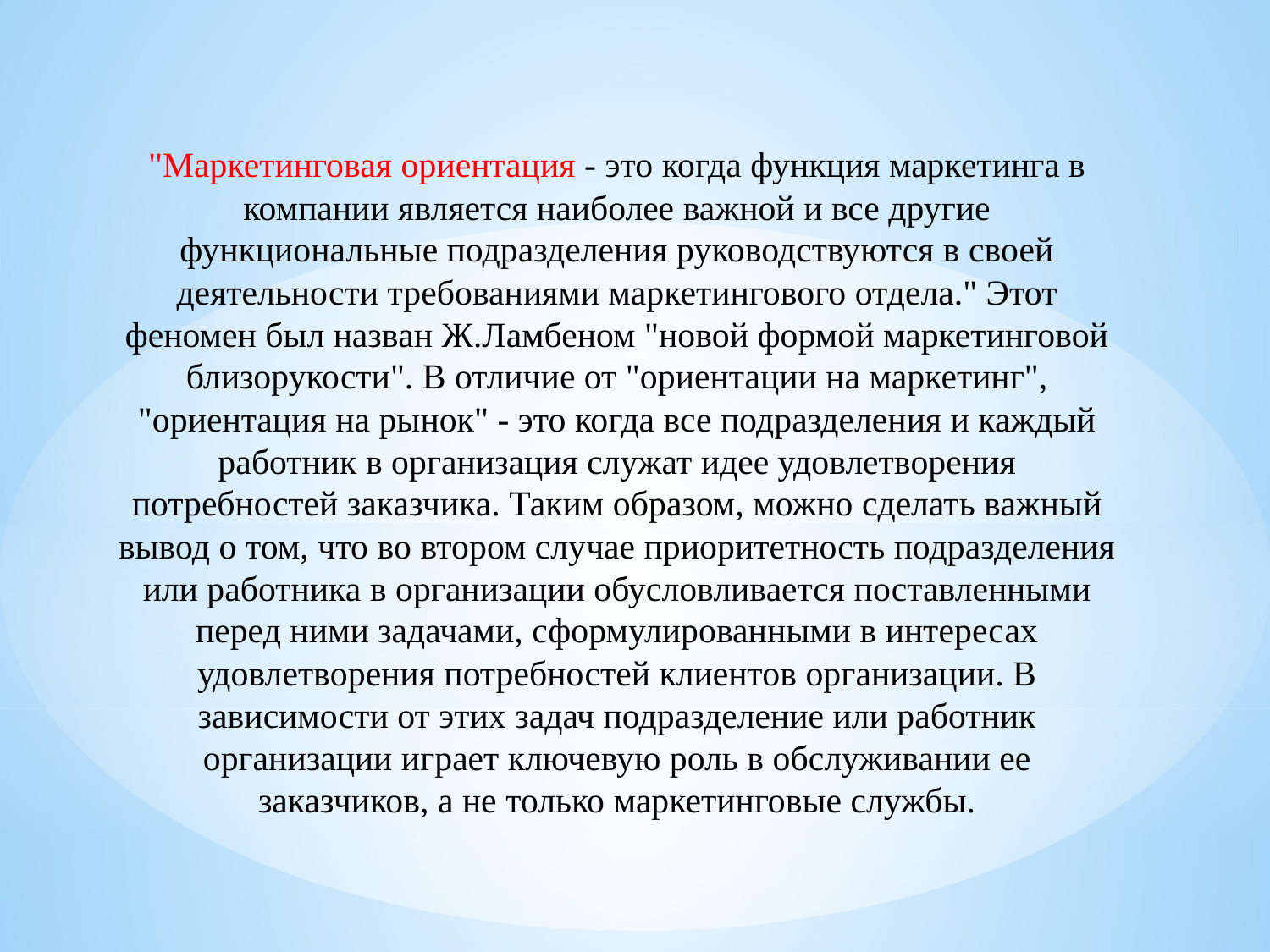

"Маркетинговая ориентация - это когда функция маркетинга в компании является наиболее важной и все другие функциональные подразделения руководствуются в своей деятельности требованиями маркетингового отдела." Этот феномен был назван Ж.Ламбеном "новой формой маркетинговой близорукости". В отличие от "ориентации на маркетинг", "ориентация на рынок" - это когда все подразделения и каждый работник в организация служат идее удовлетворения потребностей заказчика. Таким образом, можно сделать важный вывод о том, что во втором случае приоритетность подразделения или работника в организации обусловливается поставленными перед ними задачами, сформулированными в интересах удовлетворения потребностей клиентов организации. В зависимости от этих задач подразделение или работник организации играет ключевую роль в обслуживании ее заказчиков, а не только маркетинговые службы.